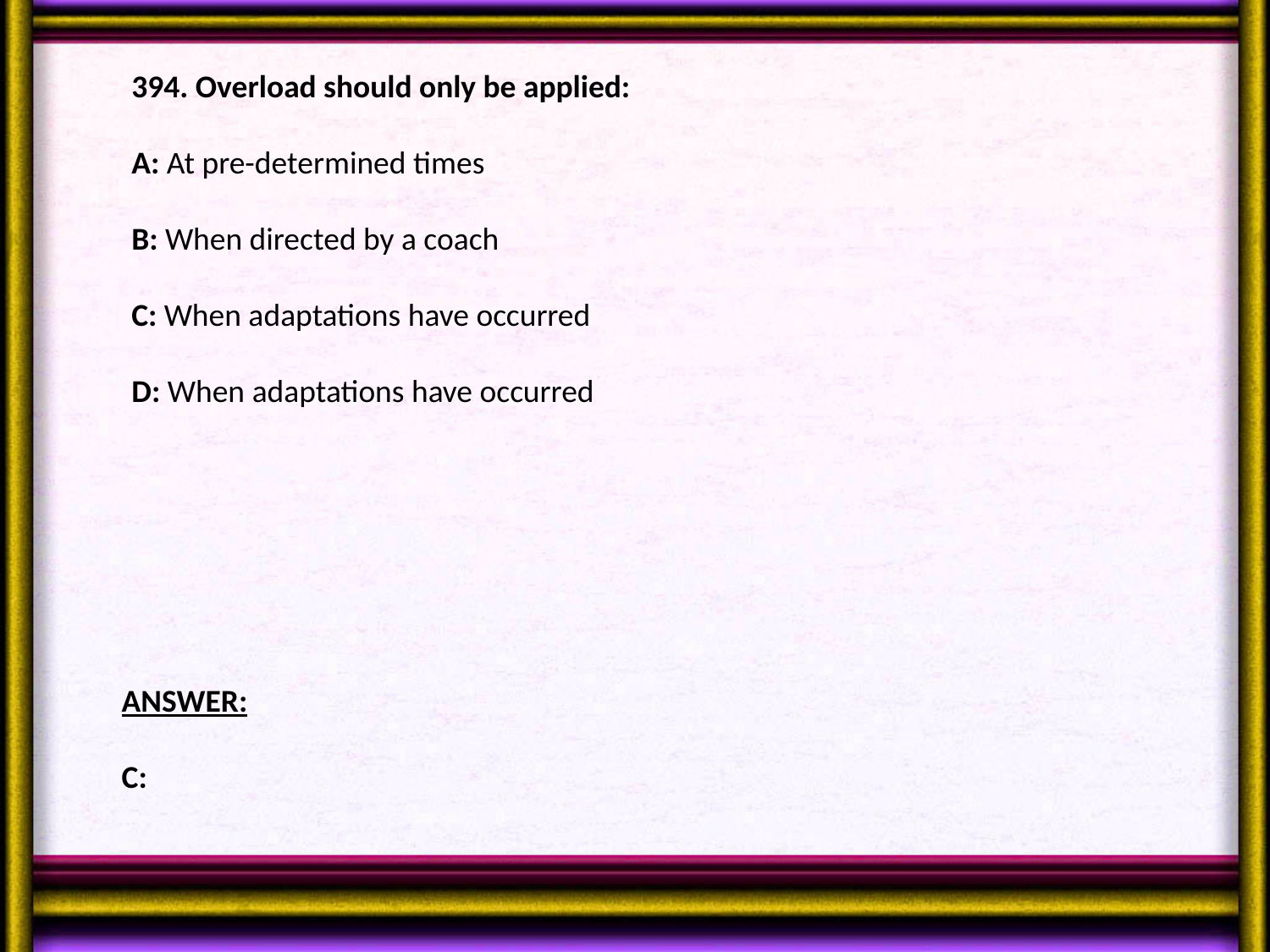

394. Overload should only be applied:

A: At pre-determined times
B: When directed by a coach
C: When adaptations have occurred
D: When adaptations have occurred
ANSWER:

C: